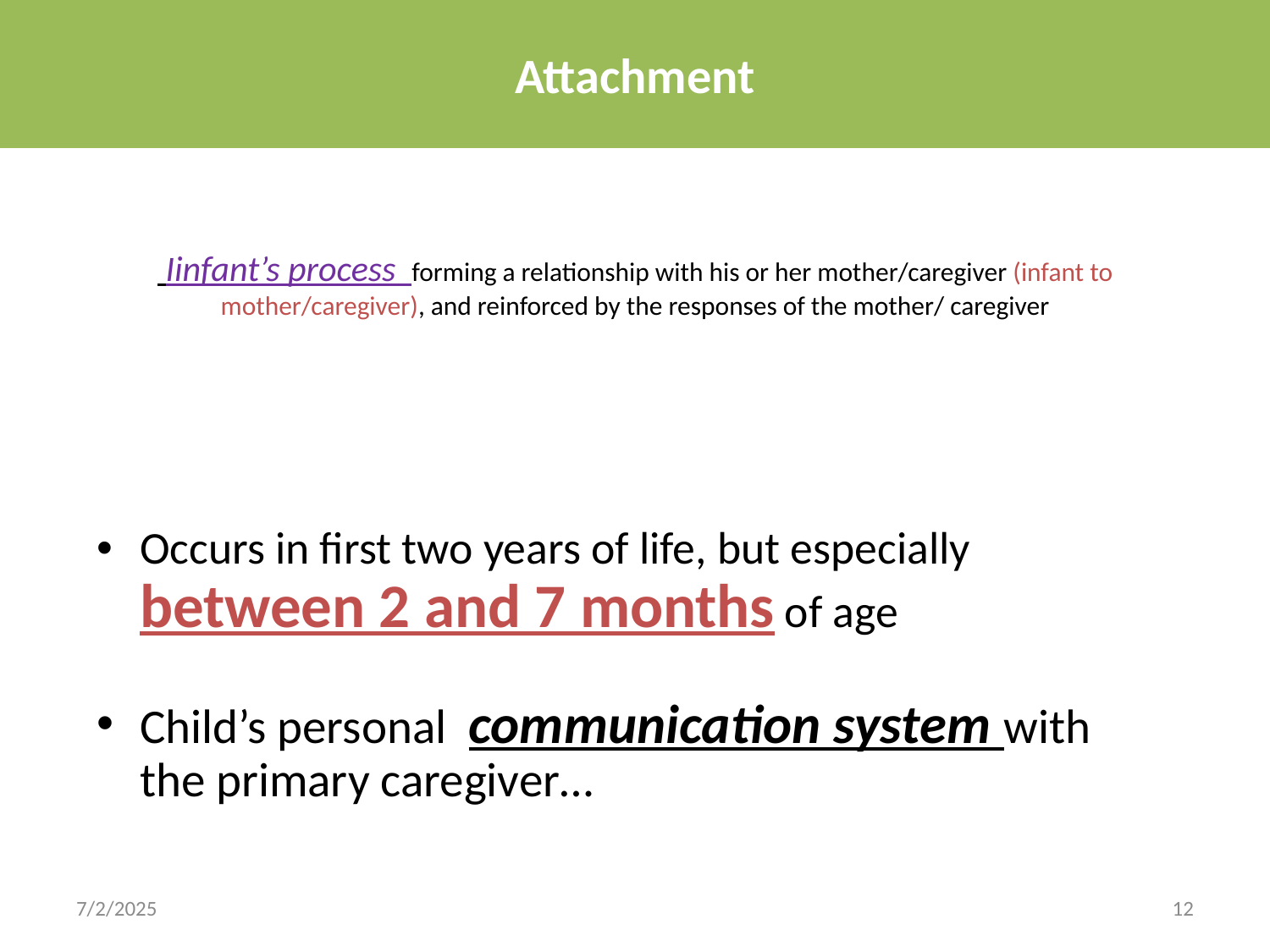

Attachment
# Iinfant’s process  forming a relationship with his or her mother/caregiver (infant to mother/caregiver), and reinforced by the responses of the mother/ caregiver
Occurs in first two years of life, but especially between 2 and 7 months of age

Child’s personal  communication system with the primary caregiver…
7/2/2025
12